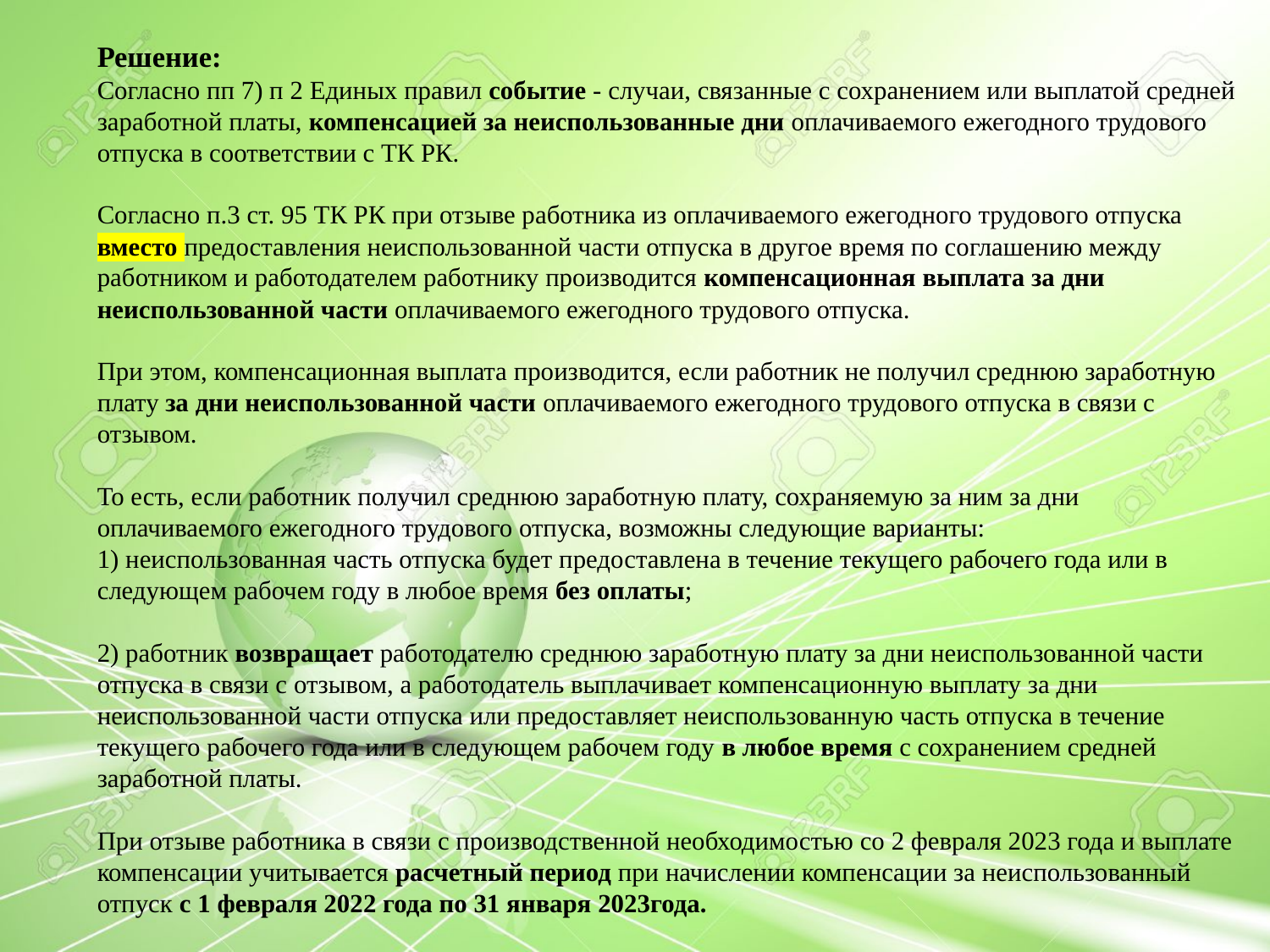

Решение:
Согласно пп 7) п 2 Единых правил событие - случаи, связанные с сохранением или выплатой средней заработной платы, компенсацией за неиспользованные дни оплачиваемого ежегодного трудового отпуска в соответствии с ТК РК.

Согласно п.3 ст. 95 ТК РК при отзыве работника из оплачиваемого ежегодного трудового отпуска вместо предоставления неиспользованной части отпуска в другое время по соглашению между работником и работодателем работнику производится компенсационная выплата за дни неиспользованной части оплачиваемого ежегодного трудового отпуска.

При этом, компенсационная выплата производится, если работник не получил среднюю заработную плату за дни неиспользованной части оплачиваемого ежегодного трудового отпуска в связи с отзывом.

То есть, если работник получил среднюю заработную плату, сохраняемую за ним за дни оплачиваемого ежегодного трудового отпуска, возможны следующие варианты:
1) неиспользованная часть отпуска будет предоставлена в течение текущего рабочего года или в следующем рабочем году в любое время без оплаты;

2) работник возвращает работодателю среднюю заработную плату за дни неиспользованной части отпуска в связи с отзывом, а работодатель выплачивает компенсационную выплату за дни неиспользованной части отпуска или предоставляет неиспользованную часть отпуска в течение текущего рабочего года или в следующем рабочем году в любое время с сохранением средней заработной платы.

При отзыве работника в связи с производственной необходимостью со 2 февраля 2023 года и выплате компенсации учитывается расчетный период при начислении компенсации за неиспользованный отпуск с 1 февраля 2022 года по 31 января 2023года.